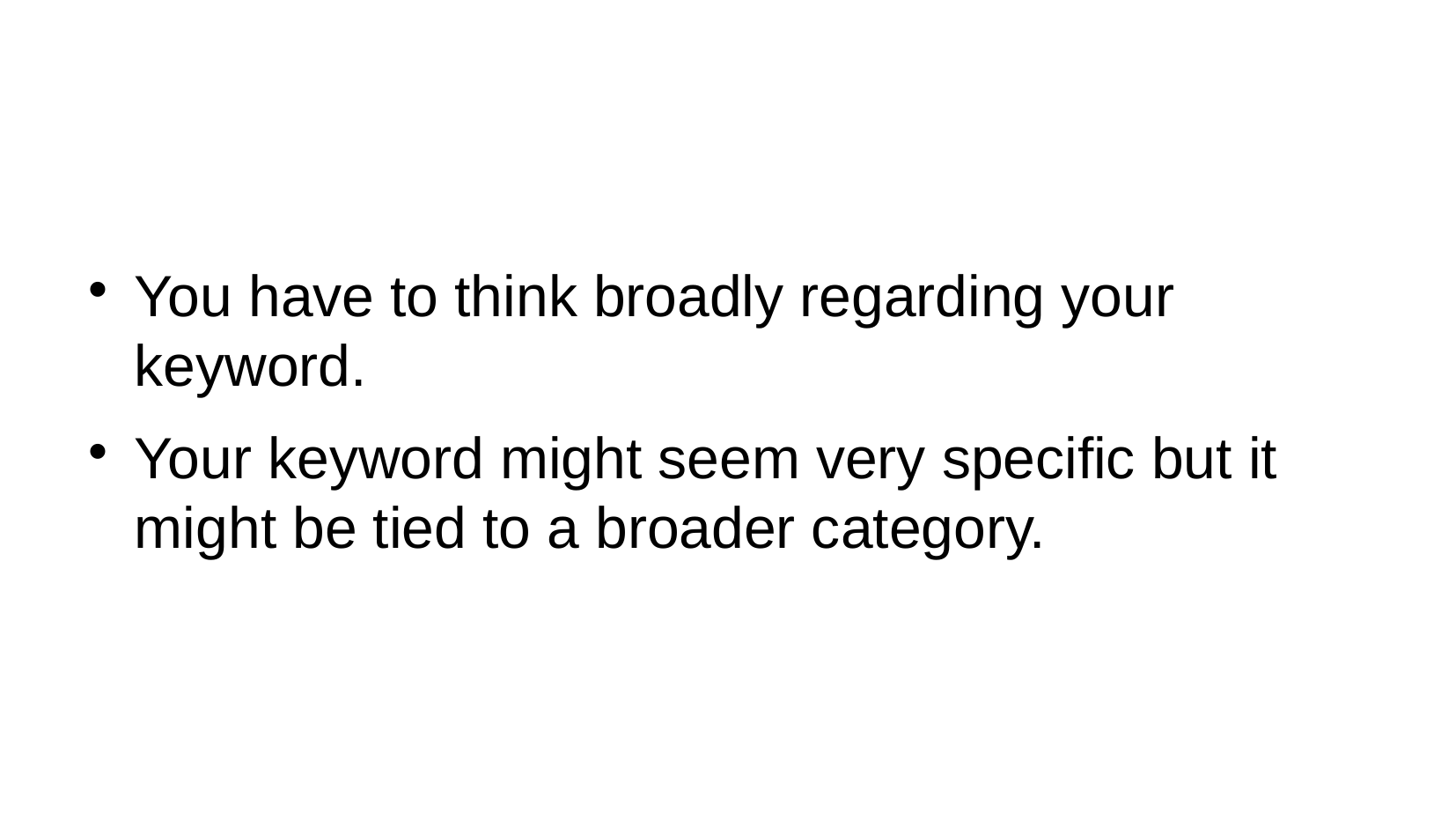

You have to think broadly regarding your keyword.
Your keyword might seem very specific but it might be tied to a broader category.